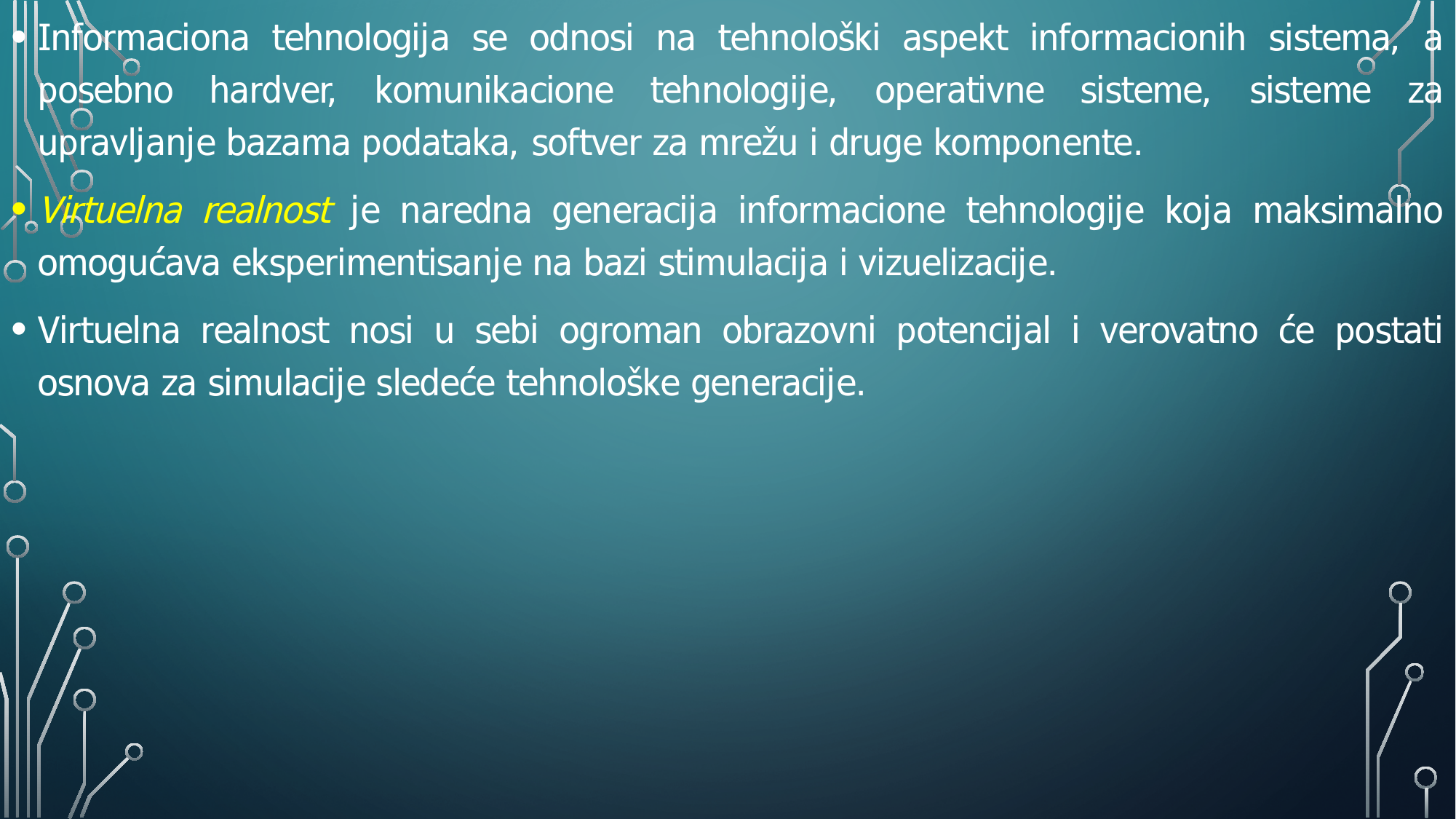

Informaciona tehnologija se odnosi na tehnološki aspekt informacionih sistema, a posebno hardver, komunikacione tehnologije, operativne sisteme, sisteme za upravljanje bazama podataka, softver za mrežu i druge komponente.
Virtuelna realnost je naredna generacija informacione tehnologije koja maksimalno omogućava eksperimentisanje na bazi stimulacija i vizuelizacije.
Virtuelna realnost nosi u sebi ogroman obrazovni potencijal i verovatno će postati osnova za simulacije sledeće tehnološke generacije.